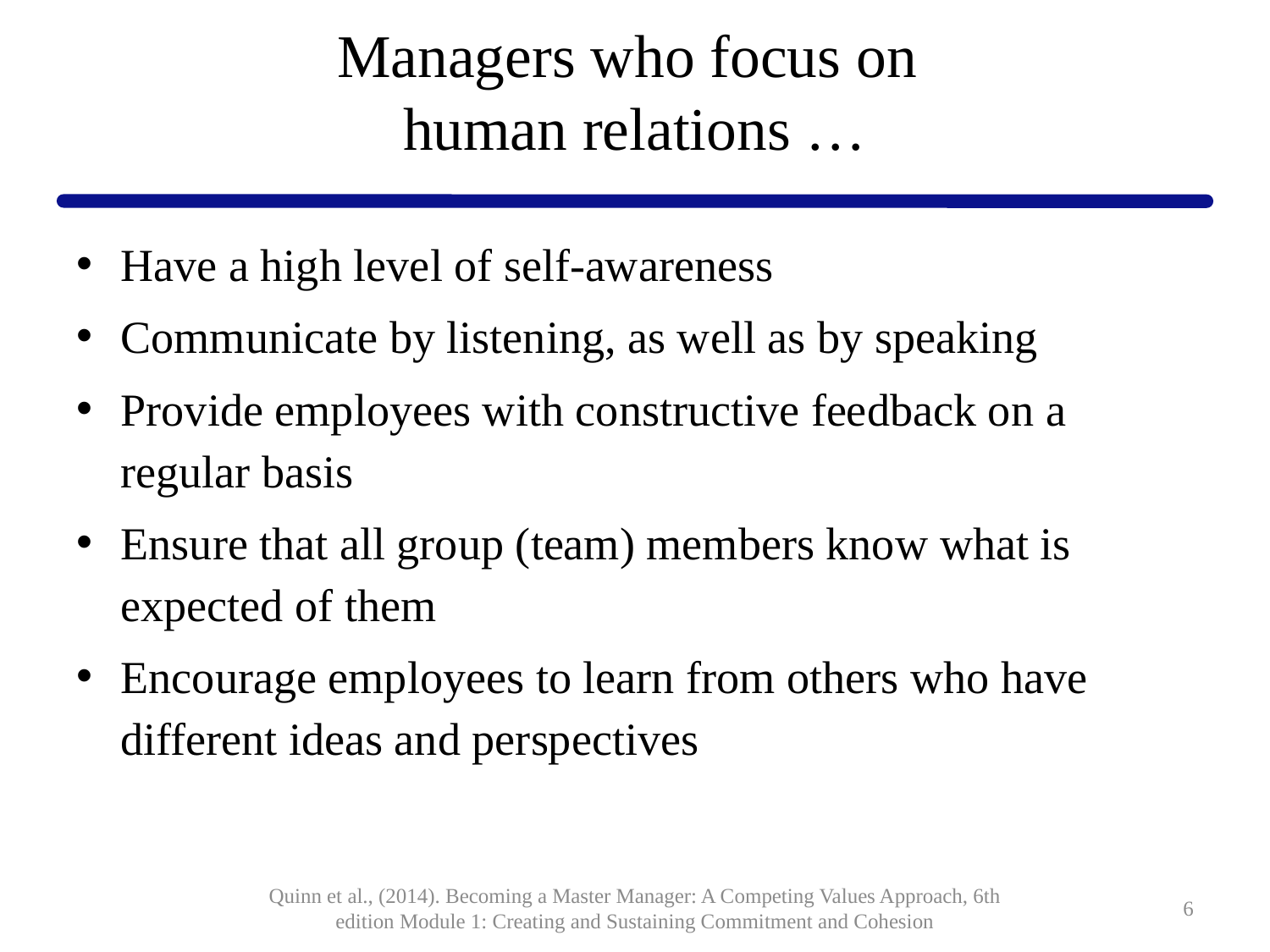

Have a high level of self-awareness
Communicate by listening, as well as by speaking
Provide employees with constructive feedback on a regular basis
Ensure that all group (team) members know what is expected of them
Encourage employees to learn from others who have different ideas and perspectives
Managers who focus on
human relations …
Quinn et al., (2014). Becoming a Master Manager: A Competing Values Approach, 6th edition Module 1: Creating and Sustaining Commitment and Cohesion
6